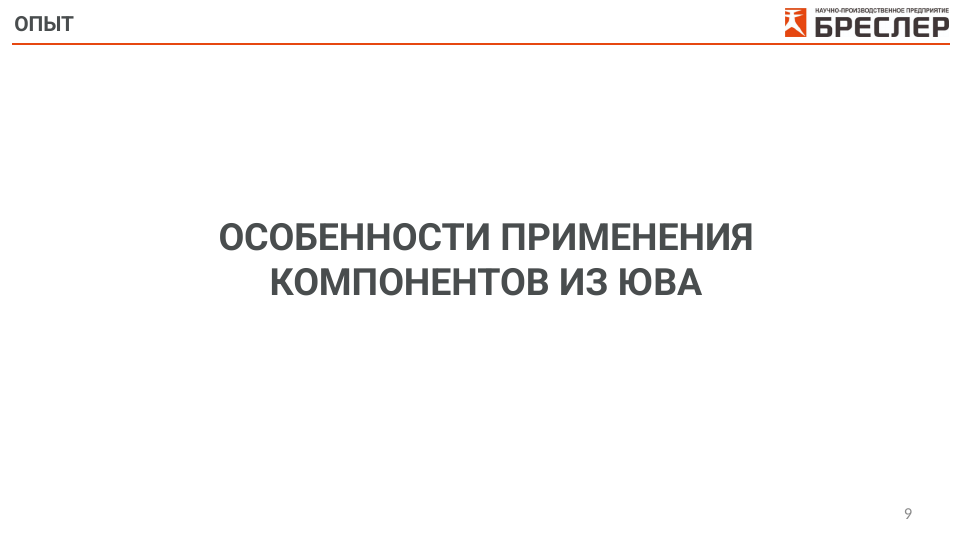

# ОПЫТ
ОСОБЕННОСТИ ПРИМЕНЕНИЯ
КОМПОНЕНТОВ ИЗ ЮВА
9